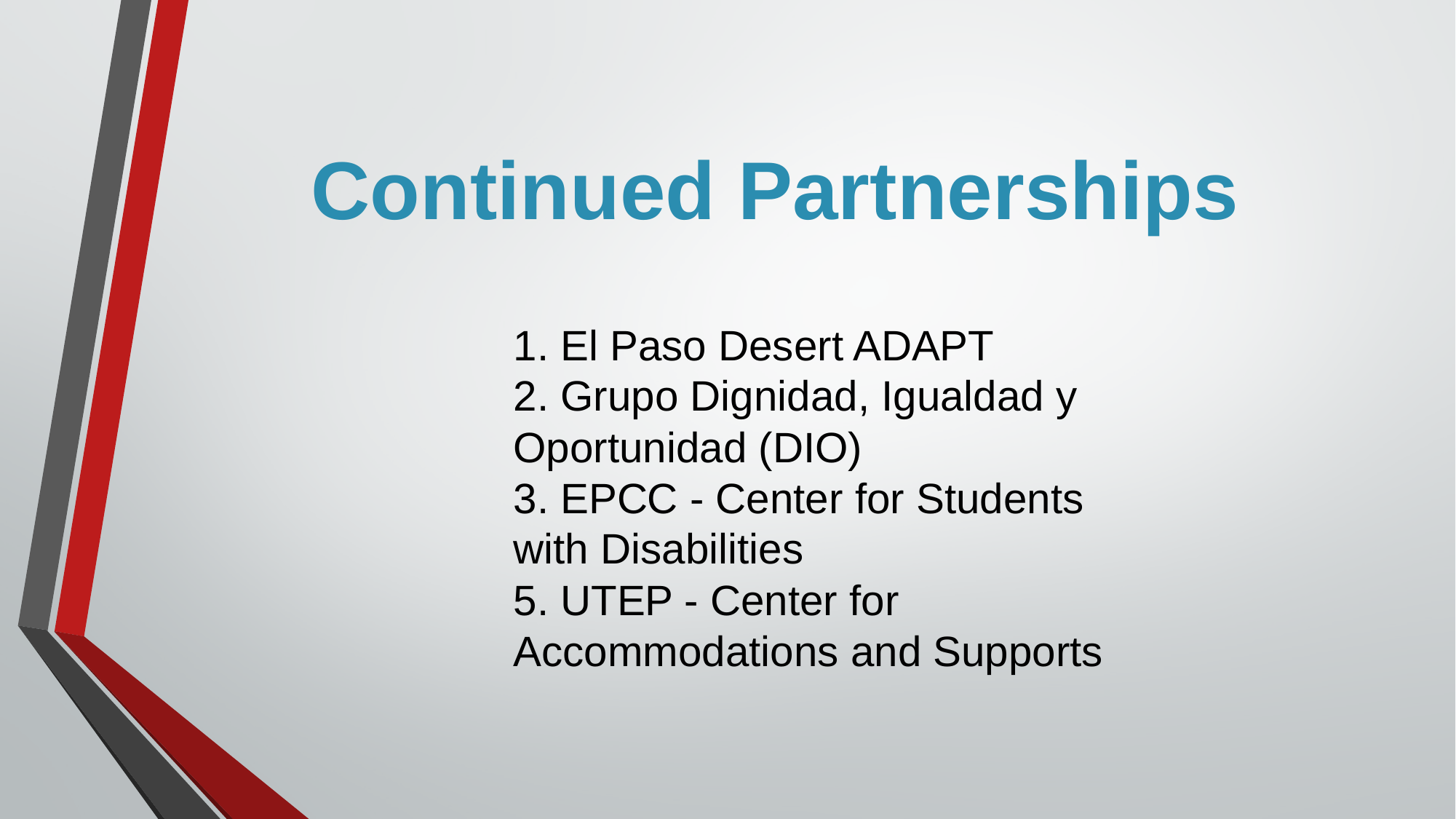

# Continued Partnerships
1. El Paso Desert ADAPT
2. Grupo Dignidad, Igualdad y Oportunidad (DIO)
3. EPCC - Center for Students with Disabilities
5. UTEP - Center for Accommodations and Supports